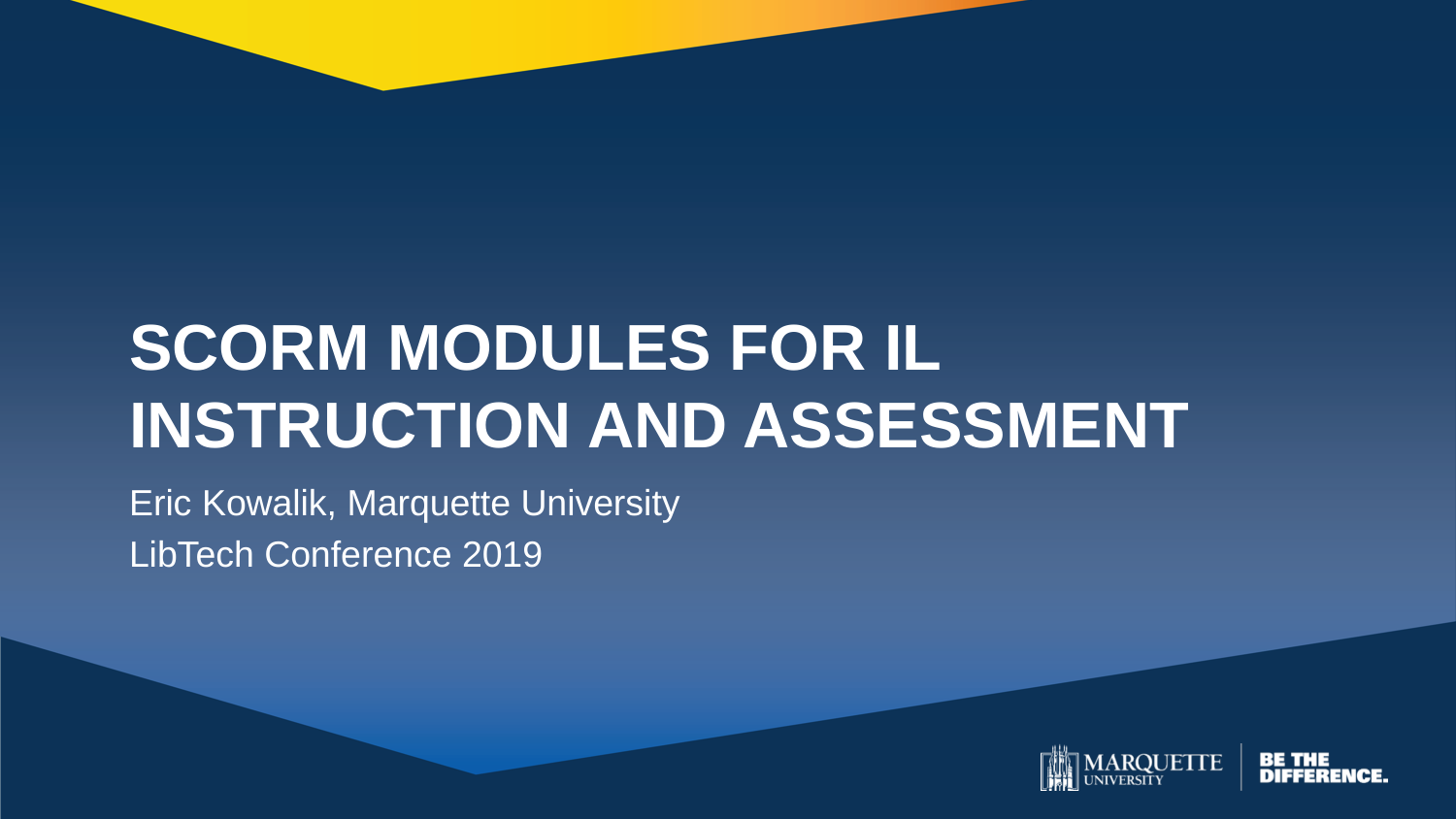

# SCORM Modules for IL Instruction and Assessment
Eric Kowalik, Marquette University
LibTech Conference 2019